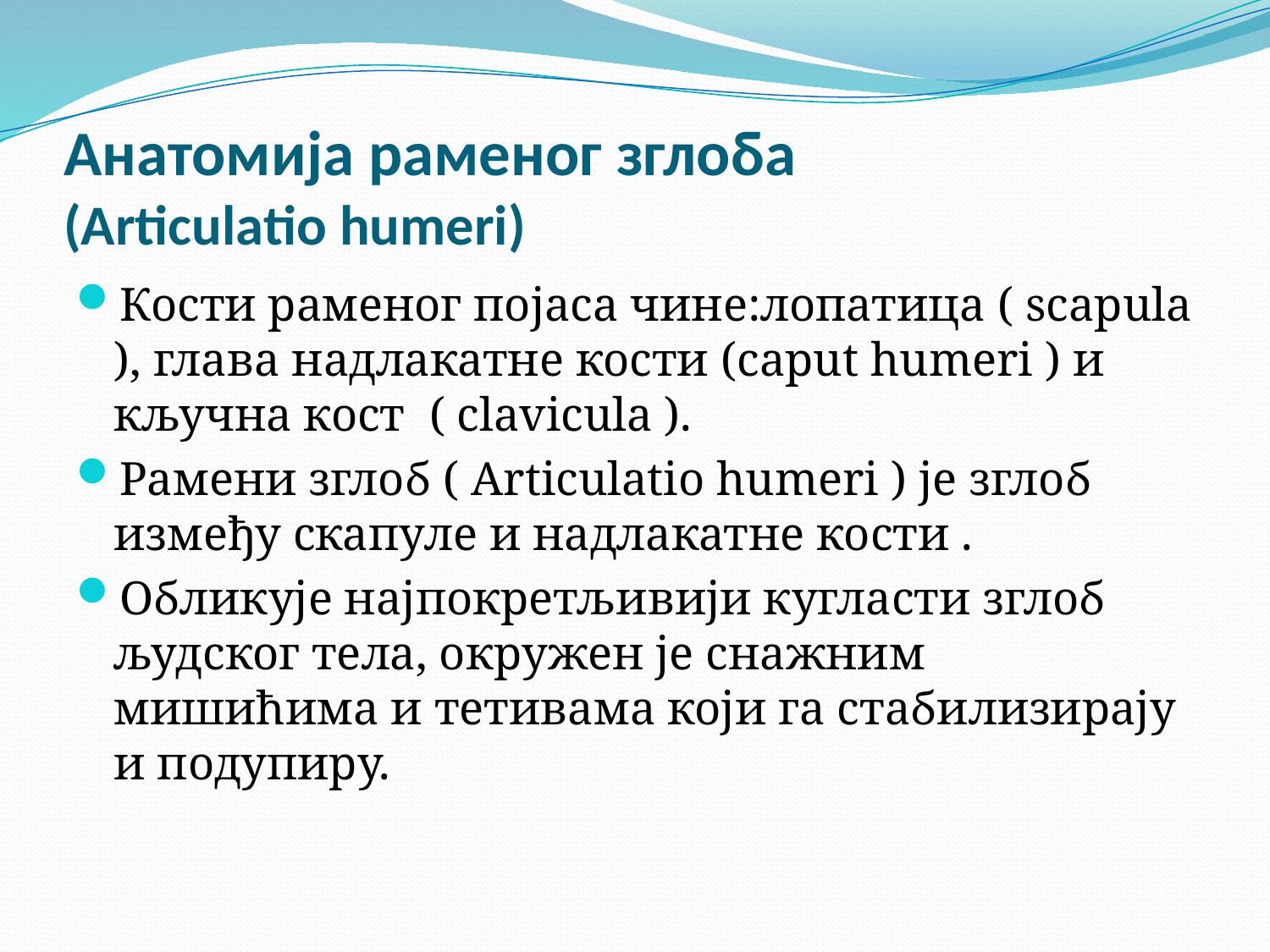

# Анатомија раменог зглоба (Articulatio humeri)
Кости раменог појаса чине:лопатица ( scapula ), глава надлакатне кости (caput humeri ) и кључна кост  ( clavicula ).
Рамени зглоб ( Articulatio humeri ) је зглоб између скапуле и надлакатне кости .
Обликује најпокретљивији кугласти зглоб људског тела, окружен је снажним мишићима и тетивама који га стабилизирају и подупиру.